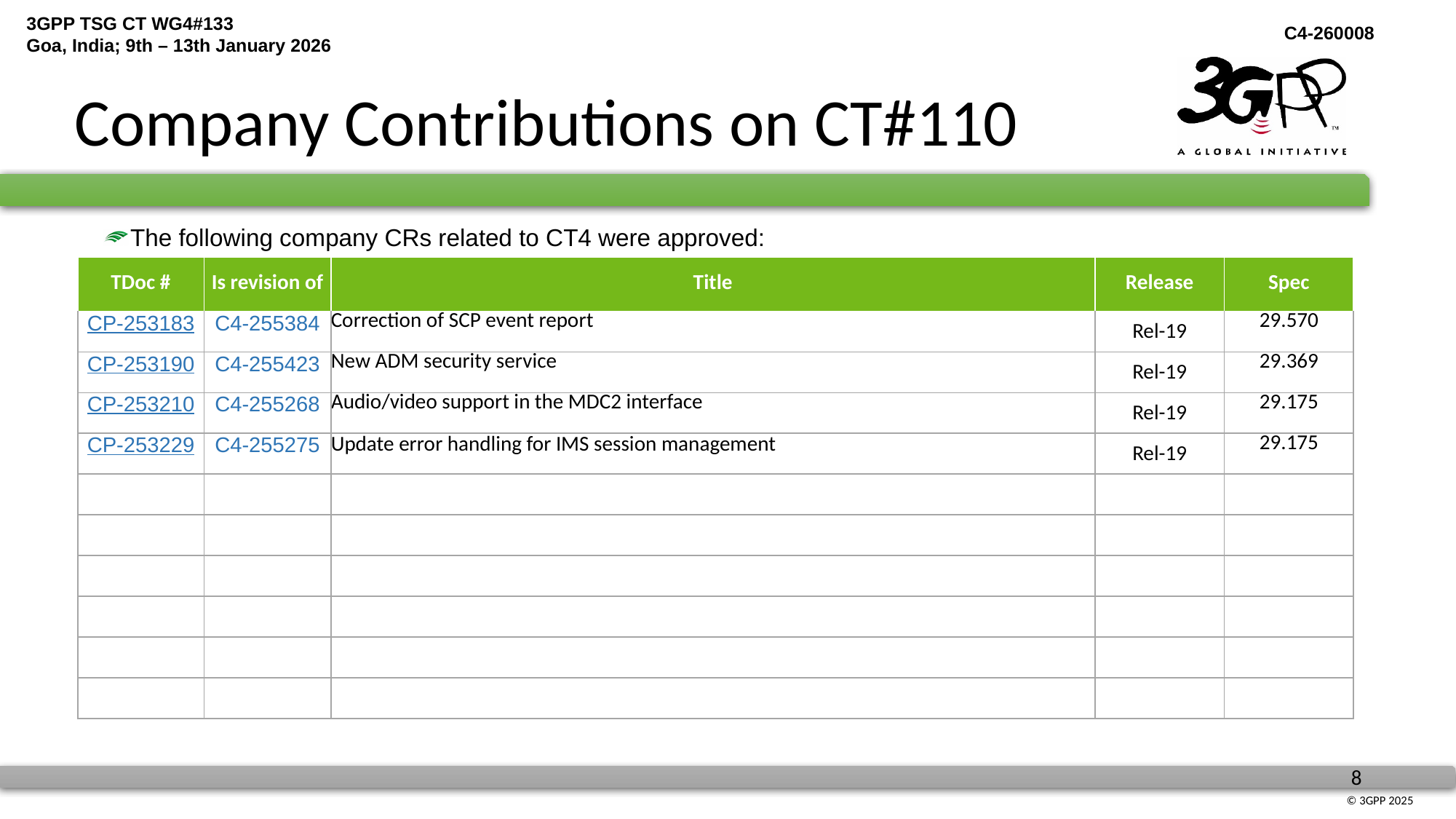

# Company Contributions on CT#110
The following company CRs related to CT4 were approved:

| TDoc # | Is revision of | Title | Release | Spec |
| --- | --- | --- | --- | --- |
| CP-253183 | C4-255384 | Correction of SCP event report | Rel-19 | 29.570 |
| CP-253190 | C4-255423 | New ADM security service | Rel-19 | 29.369 |
| CP-253210 | C4-255268 | Audio/video support in the MDC2 interface | Rel-19 | 29.175 |
| CP-253229 | C4-255275 | Update error handling for IMS session management | Rel-19 | 29.175 |
|  |  |  |  |  |
|  |  |  |  |  |
|  |  |  |  |  |
|  |  |  |  |  |
|  |  |  |  |  |
|  |  |  |  |  |